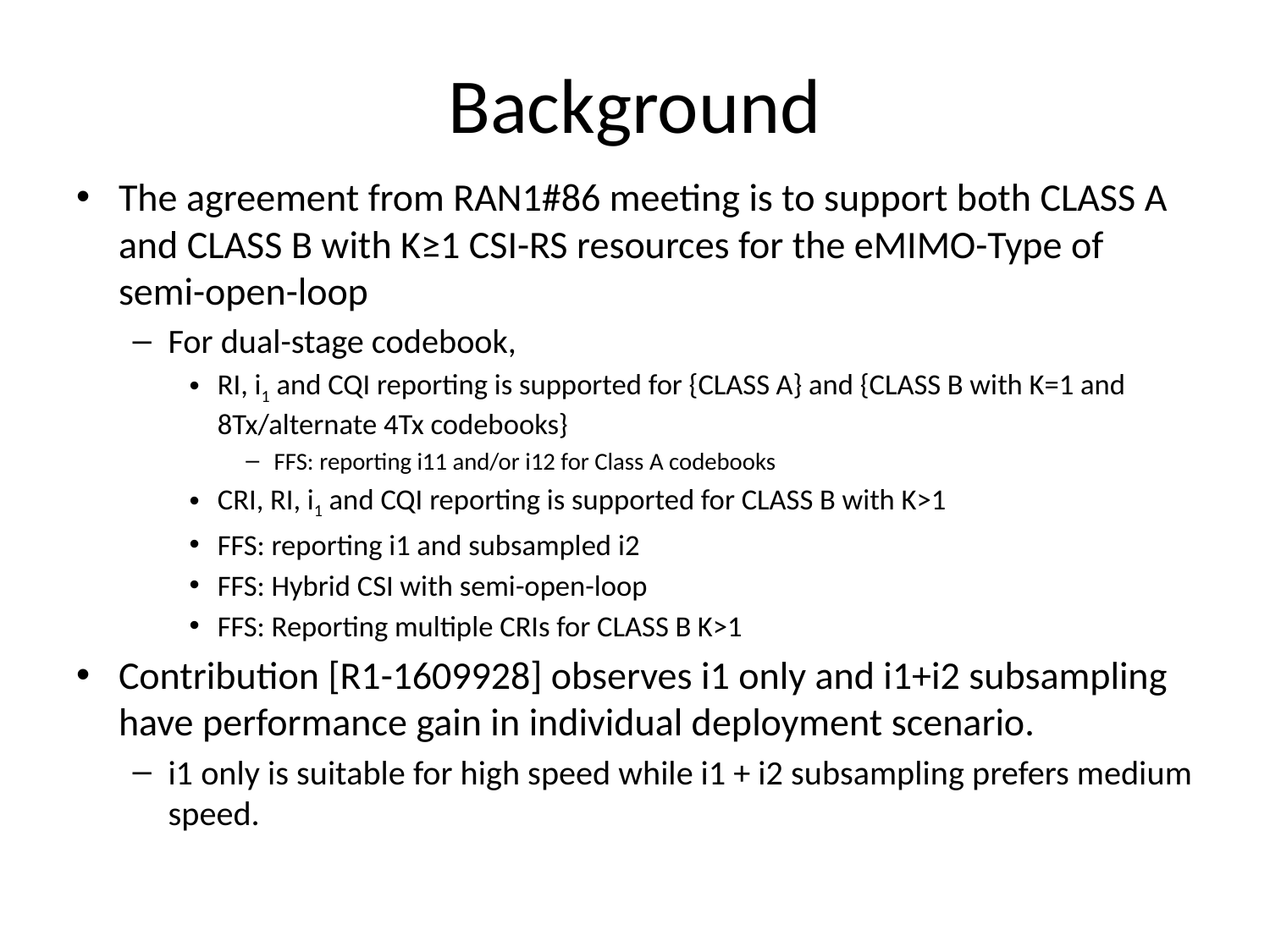

# Background
The agreement from RAN1#86 meeting is to support both CLASS A and CLASS B with K≥1 CSI-RS resources for the eMIMO-Type of semi-open-loop
For dual-stage codebook,
RI, i1 and CQI reporting is supported for {CLASS A} and {CLASS B with K=1 and 8Tx/alternate 4Tx codebooks}
FFS: reporting i11 and/or i12 for Class A codebooks
CRI, RI, i1 and CQI reporting is supported for CLASS B with K>1
FFS: reporting i1 and subsampled i2
FFS: Hybrid CSI with semi-open-loop
FFS: Reporting multiple CRIs for CLASS B K>1
Contribution [R1-1609928] observes i1 only and i1+i2 subsampling have performance gain in individual deployment scenario.
i1 only is suitable for high speed while i1 + i2 subsampling prefers medium speed.